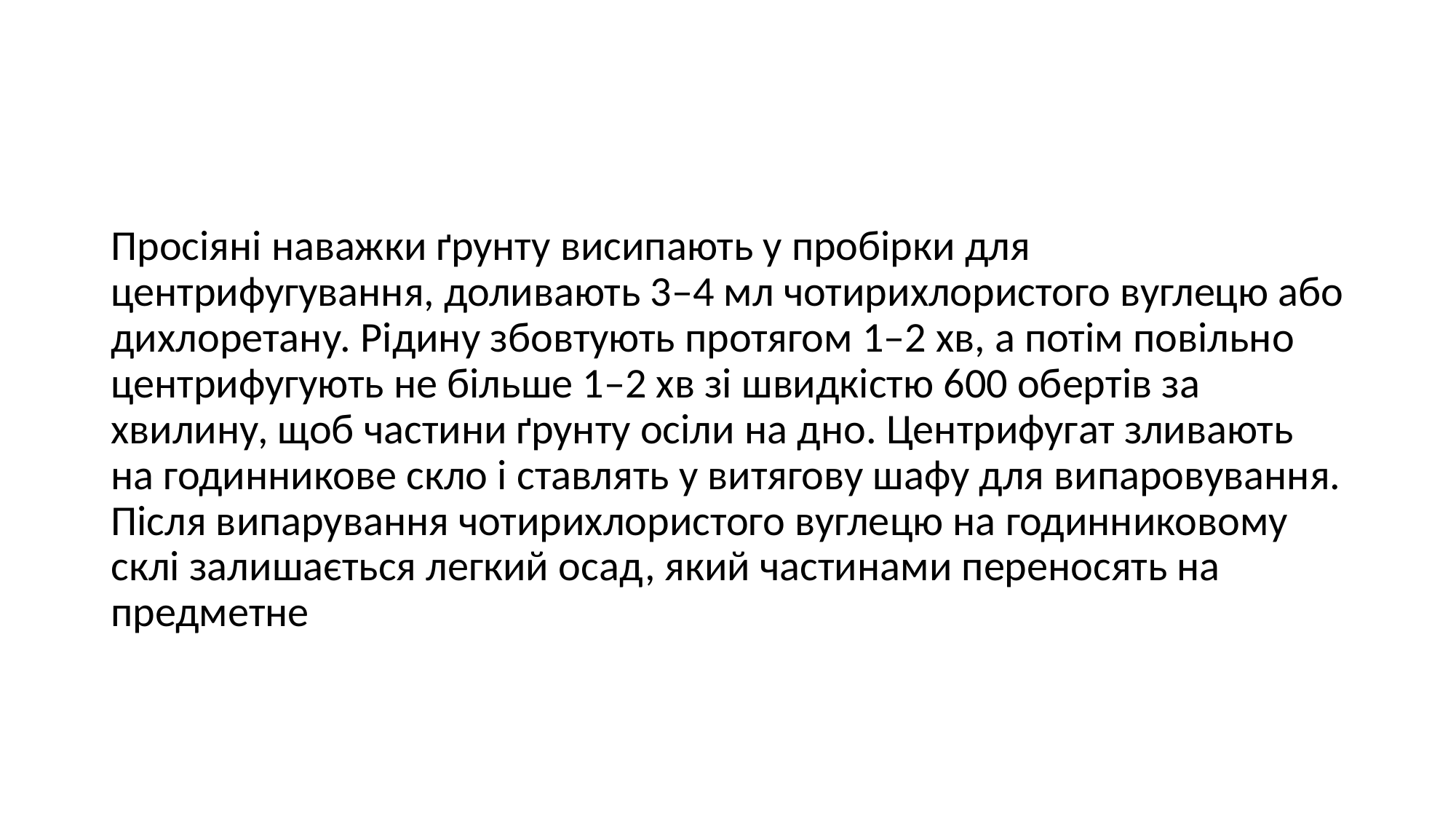

#
Просіяні наважки ґрунту висипають у пробірки для центрифугування, доливають 3–4 мл чотирихлористого вуглецю або дихлоретану. Рідину збовтують протягом 1–2 хв, а потім повільно центрифугують не більше 1–2 хв зі швидкістю 600 обертів за хвилину, щоб частини ґрунту осіли на дно. Центрифугат зливають на годинникове скло і ставлять у витягову шафу для випаровування. Після випарування чотирихлористого вуглецю на годинниковому склі залишається легкий осад, який частинами переносять на предметне